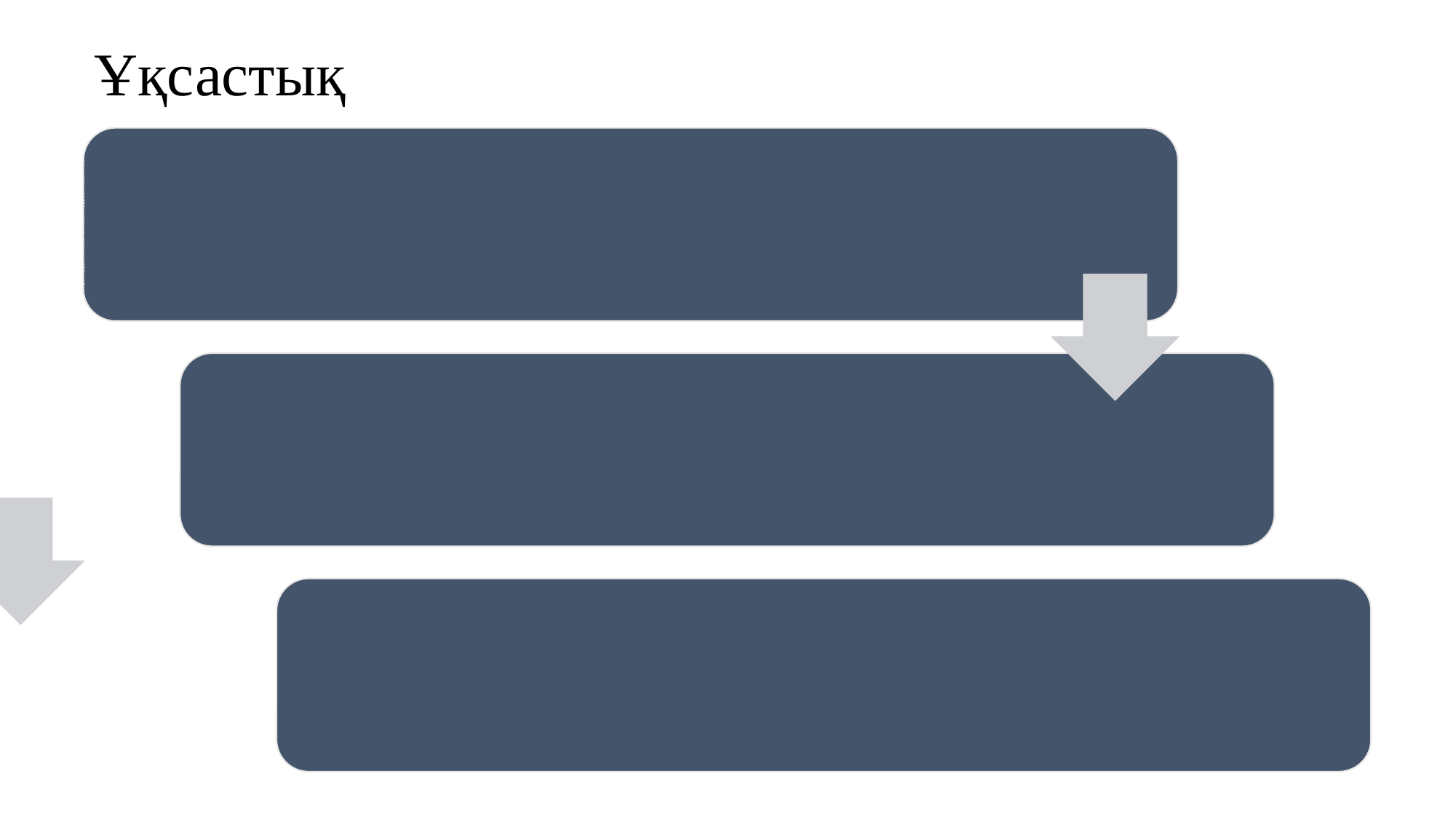

# Ұқсастық
Аналогия – бұл ғылыми зерттеу әдісі, оның көмегімен белгілі бір белгілер бойынша берілген класс объектілерінің ұқсастығынан олардың басқа белгілер бойынша ұқсастығы туралы қорытынды жасалады.